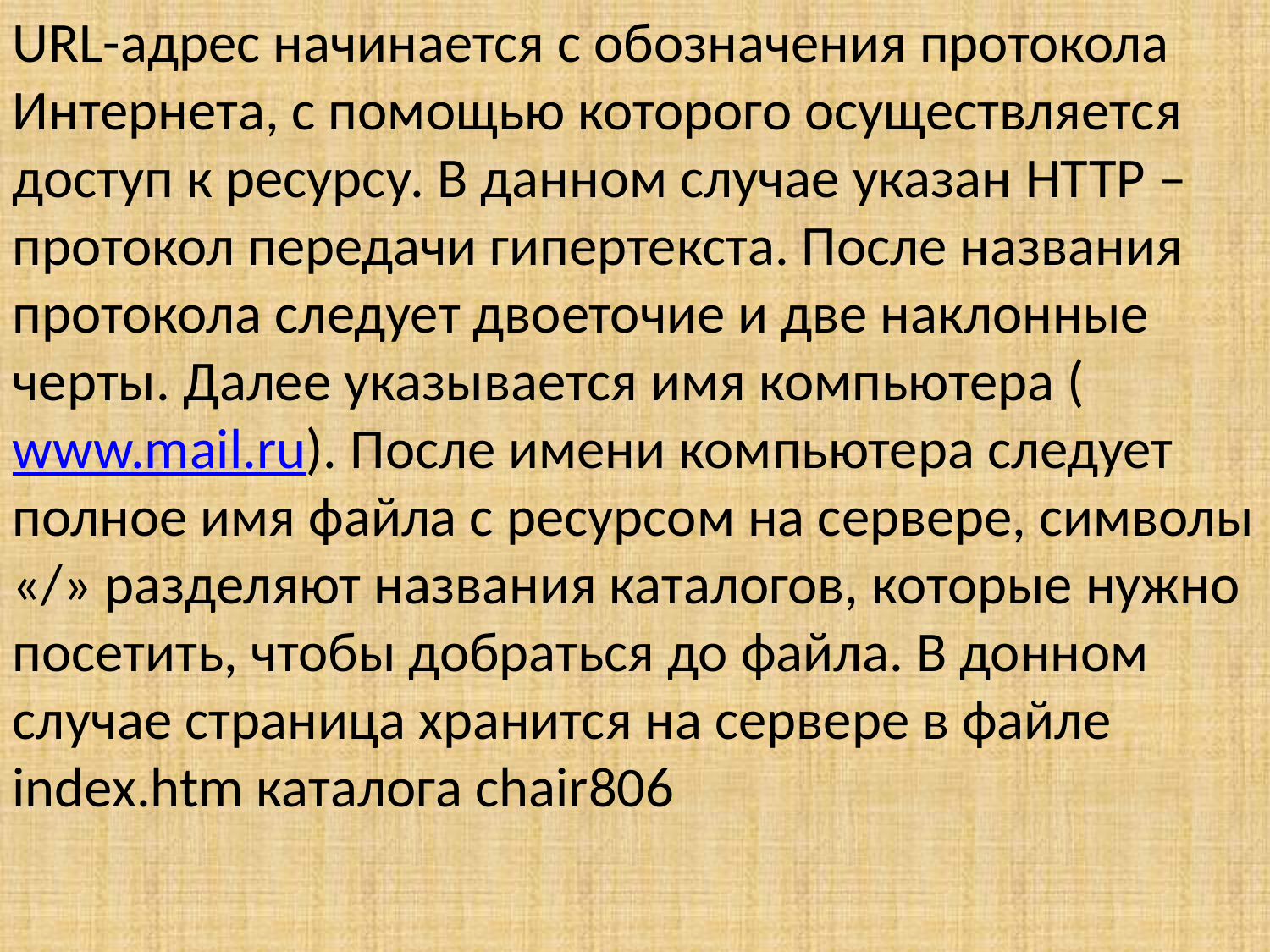

URL-адрес начинается с обозначения протокола Интернета, с помощью которого осуществляется доступ к ресурсу. В данном случае указан HTTP – протокол передачи гипертекста. После названия протокола следует двоеточие и две наклонные черты. Далее указывается имя компьютера (www.mail.ru). После имени компьютера следует полное имя файла с ресурсом на сервере, символы «/» разделяют названия каталогов, которые нужно посетить, чтобы добраться до файла. В донном случае страница хранится на сервере в файле index.htm каталога chair806